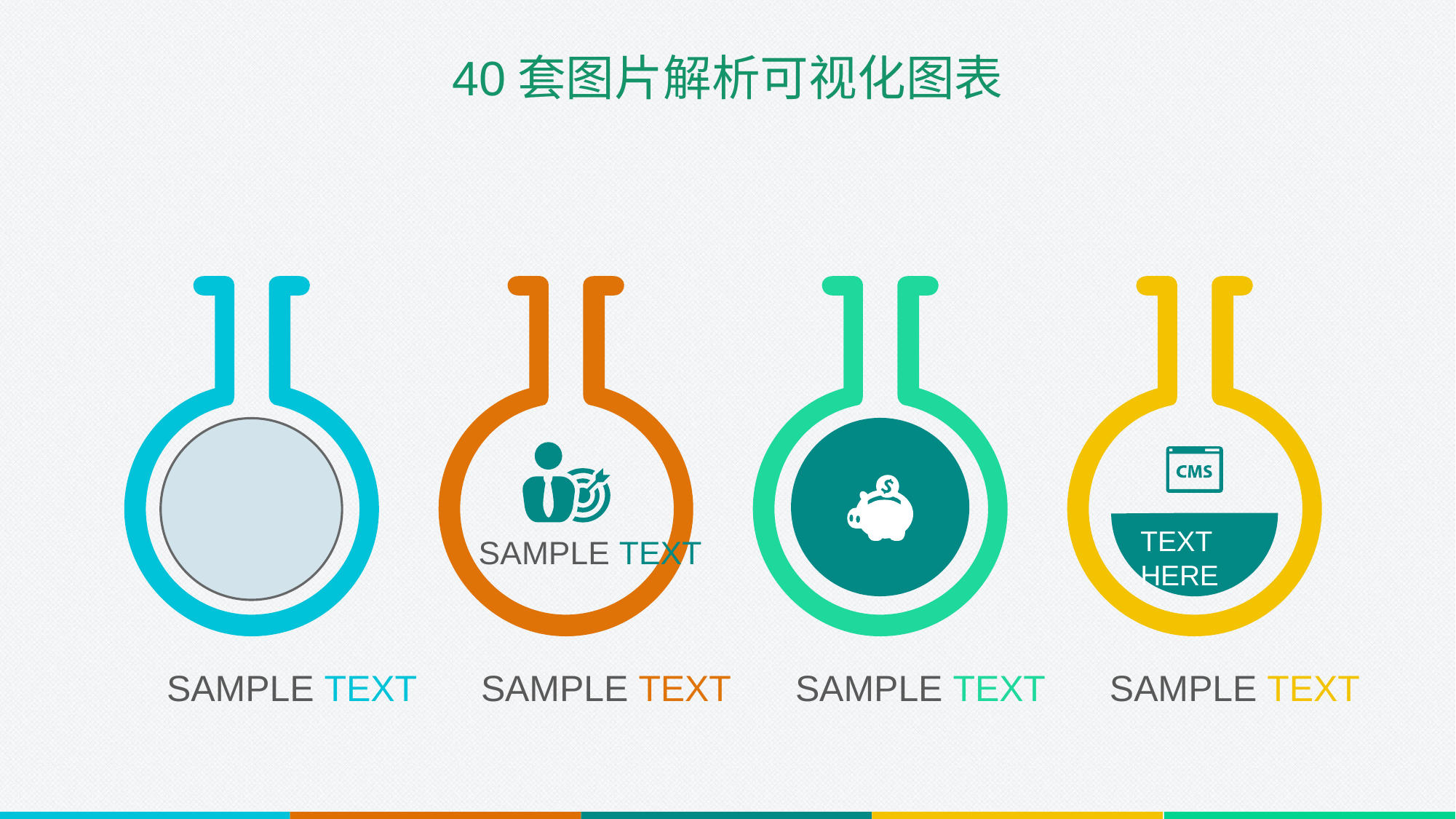

TEXT HERE
SAMPLE TEXT
SAMPLE TEXT
SAMPLE TEXT
SAMPLE TEXT
SAMPLE TEXT